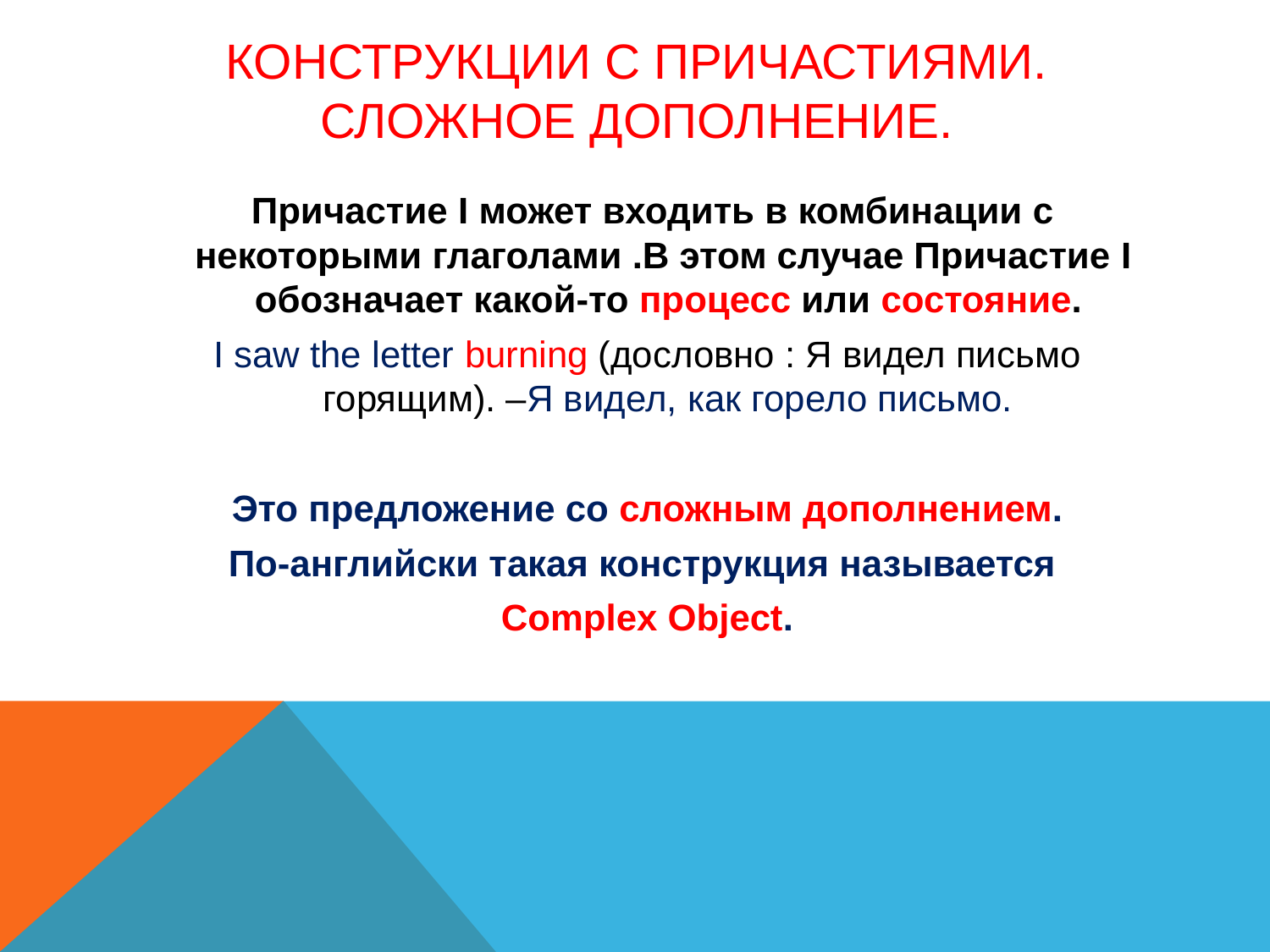

# Конструкции с причастиями. Сложное дополнение.

 Причастие I может входить в комбинации с некоторыми глаголами .В этом случае Причастие I  обозначает какой-то процесс или состояние.
I saw the letter burning (дословно : Я видел письмо горящим). –Я видел, как горело письмо.

Это предложение со сложным дополнением.
По-английски такая конструкция называется
Complex Object.